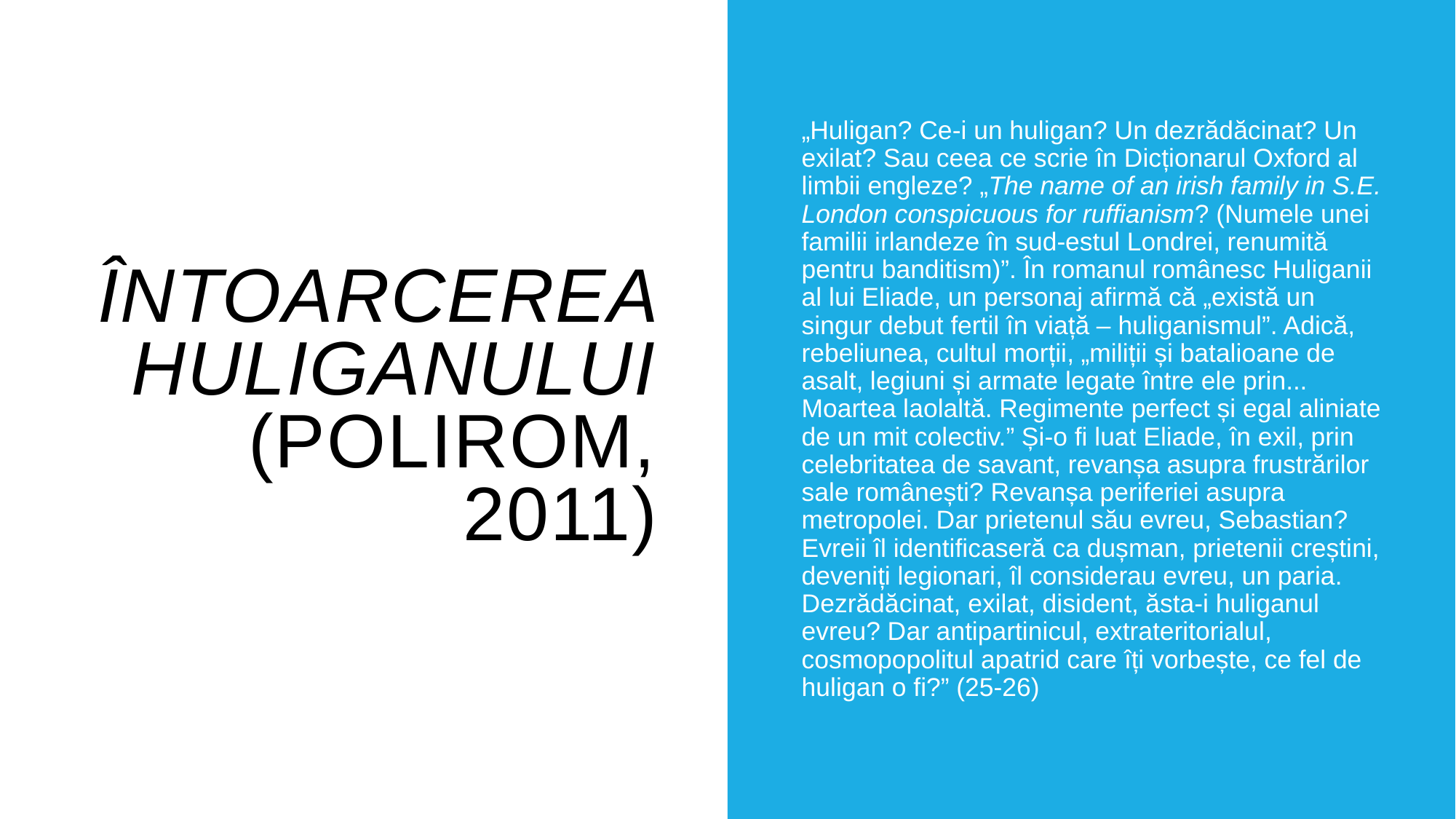

# Întoarcerea Huliganului (Polirom, 2011)
„Huligan? Ce-i un huligan? Un dezrădăcinat? Un exilat? Sau ceea ce scrie în Dicționarul Oxford al limbii engleze? „The name of an irish family in S.E. London conspicuous for ruffianism? (Numele unei familii irlandeze în sud-estul Londrei, renumită pentru banditism)”. În romanul românesc Huliganii al lui Eliade, un personaj afirmă că „există un singur debut fertil în viață – huliganismul”. Adică, rebeliunea, cultul morții, „miliții și batalioane de asalt, legiuni și armate legate între ele prin... Moartea laolaltă. Regimente perfect și egal aliniate de un mit colectiv.” Și-o fi luat Eliade, în exil, prin celebritatea de savant, revanșa asupra frustrărilor sale românești? Revanșa periferiei asupra metropolei. Dar prietenul său evreu, Sebastian? Evreii îl identificaseră ca dușman, prietenii creștini, deveniți legionari, îl considerau evreu, un paria. Dezrădăcinat, exilat, disident, ăsta-i huliganul evreu? Dar antipartinicul, extrateritorialul, cosmopopolitul apatrid care îți vorbește, ce fel de huligan o fi?” (25-26)